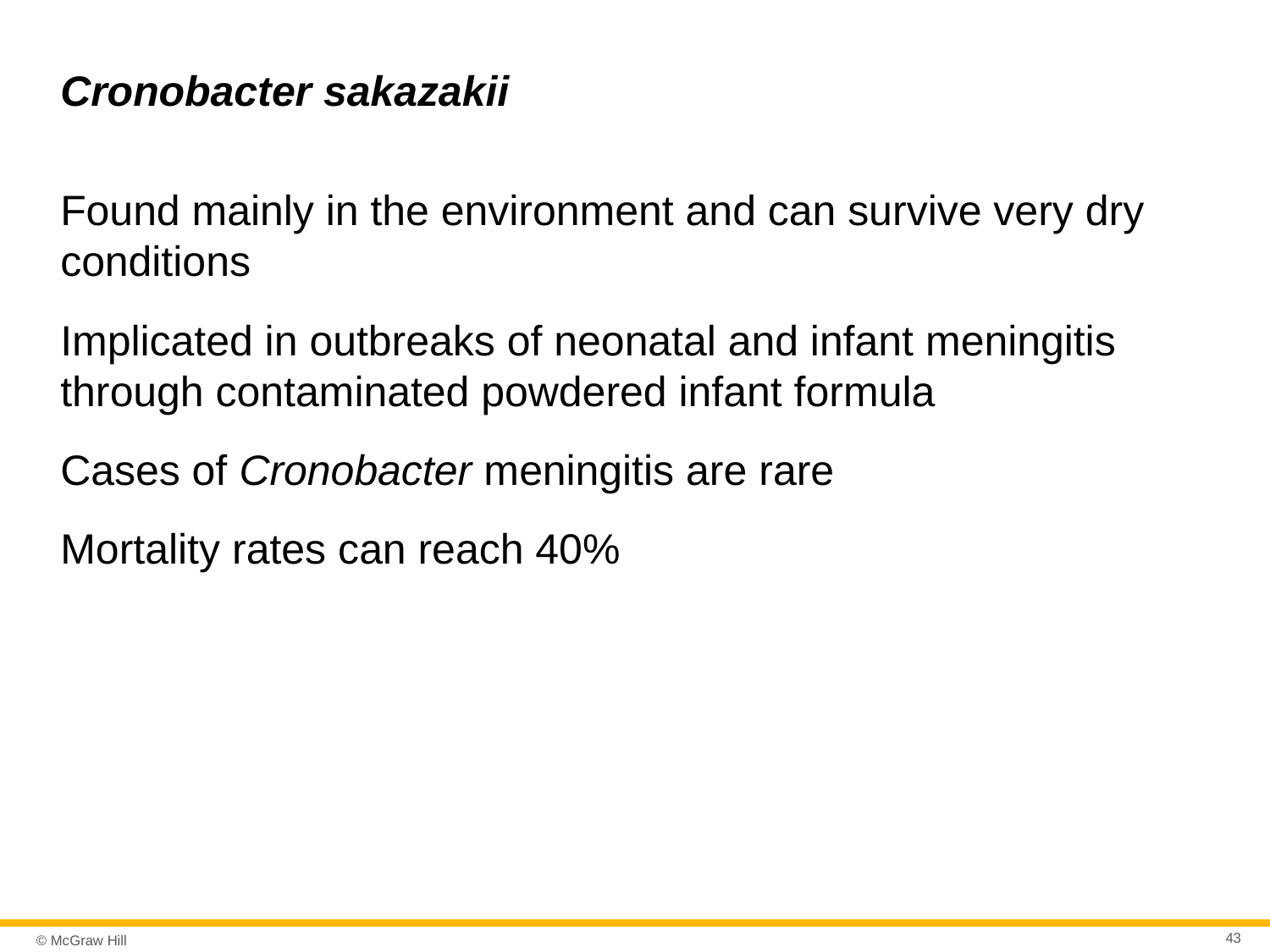

# Cronobacter sakazakii
Found mainly in the environment and can survive very dry conditions
Implicated in outbreaks of neonatal and infant meningitis through contaminated powdered infant formula
Cases of Cronobacter meningitis are rare
Mortality rates can reach 40%